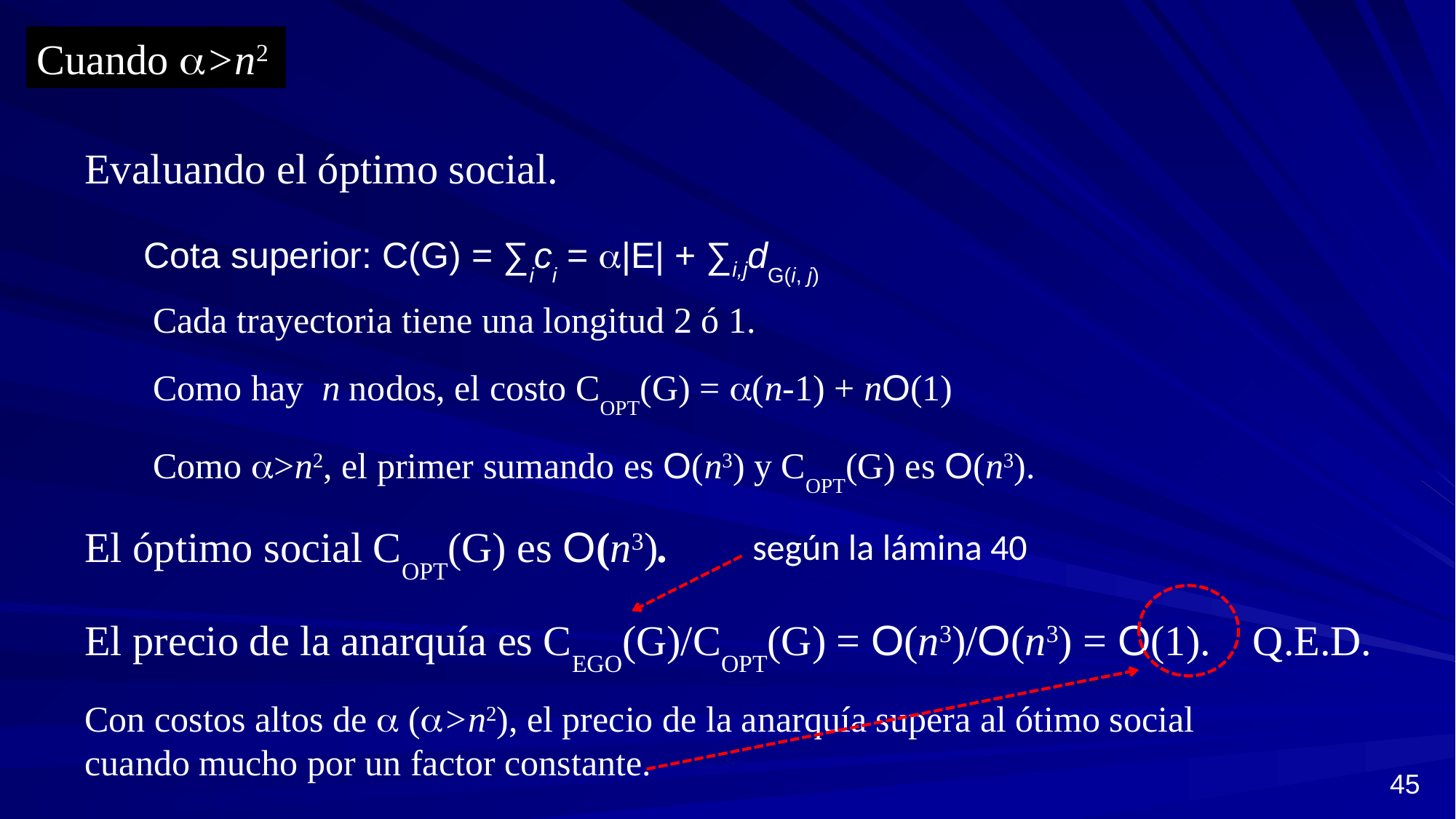

Cuando α>n2
Evaluando el óptimo social.
Cota superior: C(G) = ∑ici = α|E| + ∑i,jdG(i, j)
Cada trayectoria tiene una longitud 2 ó 1.

Como hay  n nodos, el costo COPT(G) = α(n-1) + nO(1)
Como α>n2, el primer sumando es O(n3) y COPT(G) es O(n3).
El óptimo social COPT(G) es O(n3).
según la lámina 40

El precio de la anarquía es CEGO(G)/COPT(G) = O(n3)/O(n3) = O(1).    Q.E.D.
Con costos altos de α (α>n2), el precio de la anarquía supera al ótimo social cuando mucho por un factor constante.
45